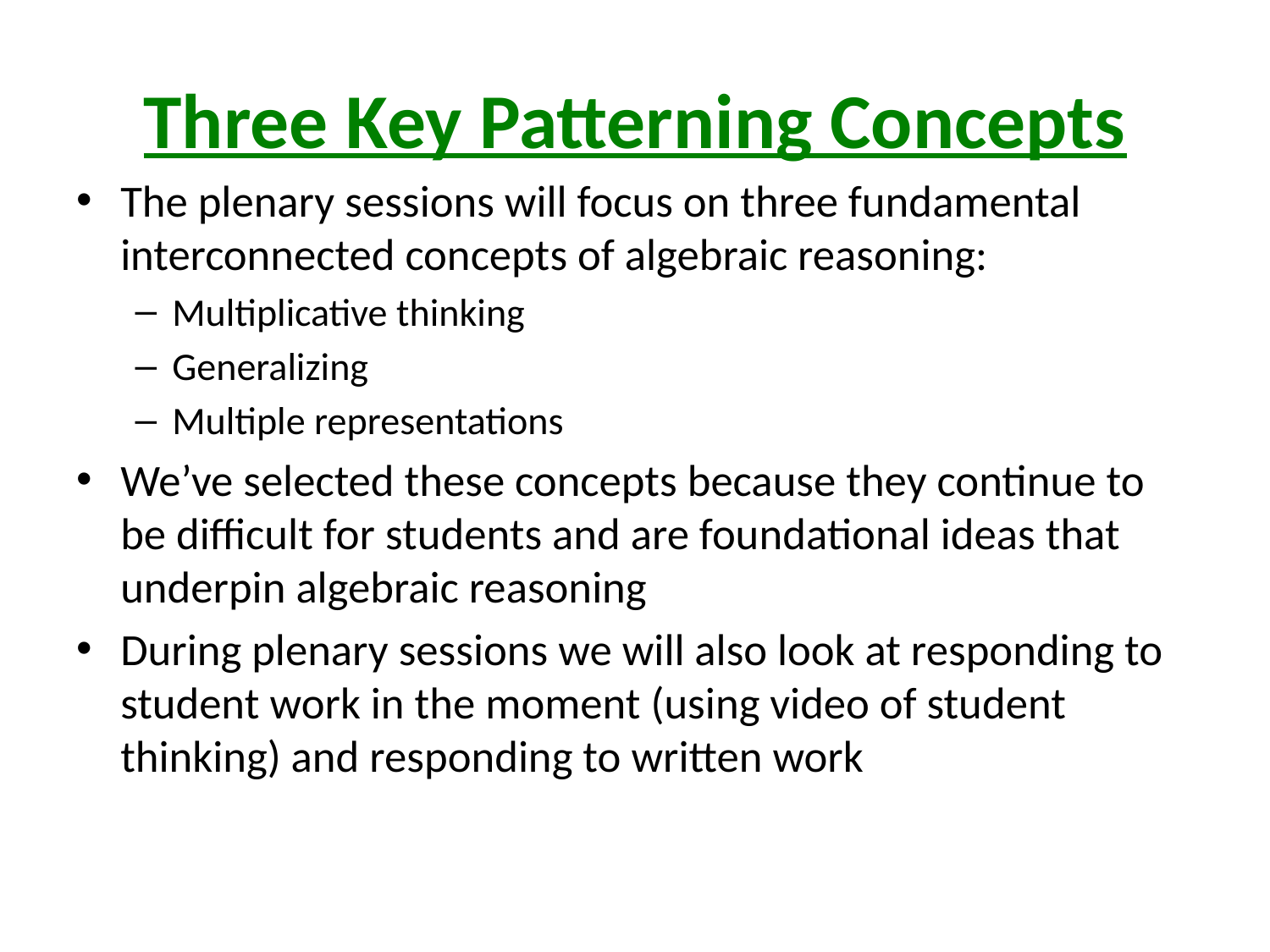

# Three Key Patterning Concepts
The plenary sessions will focus on three fundamental interconnected concepts of algebraic reasoning:
Multiplicative thinking
Generalizing
Multiple representations
We’ve selected these concepts because they continue to be difficult for students and are foundational ideas that underpin algebraic reasoning
During plenary sessions we will also look at responding to student work in the moment (using video of student thinking) and responding to written work